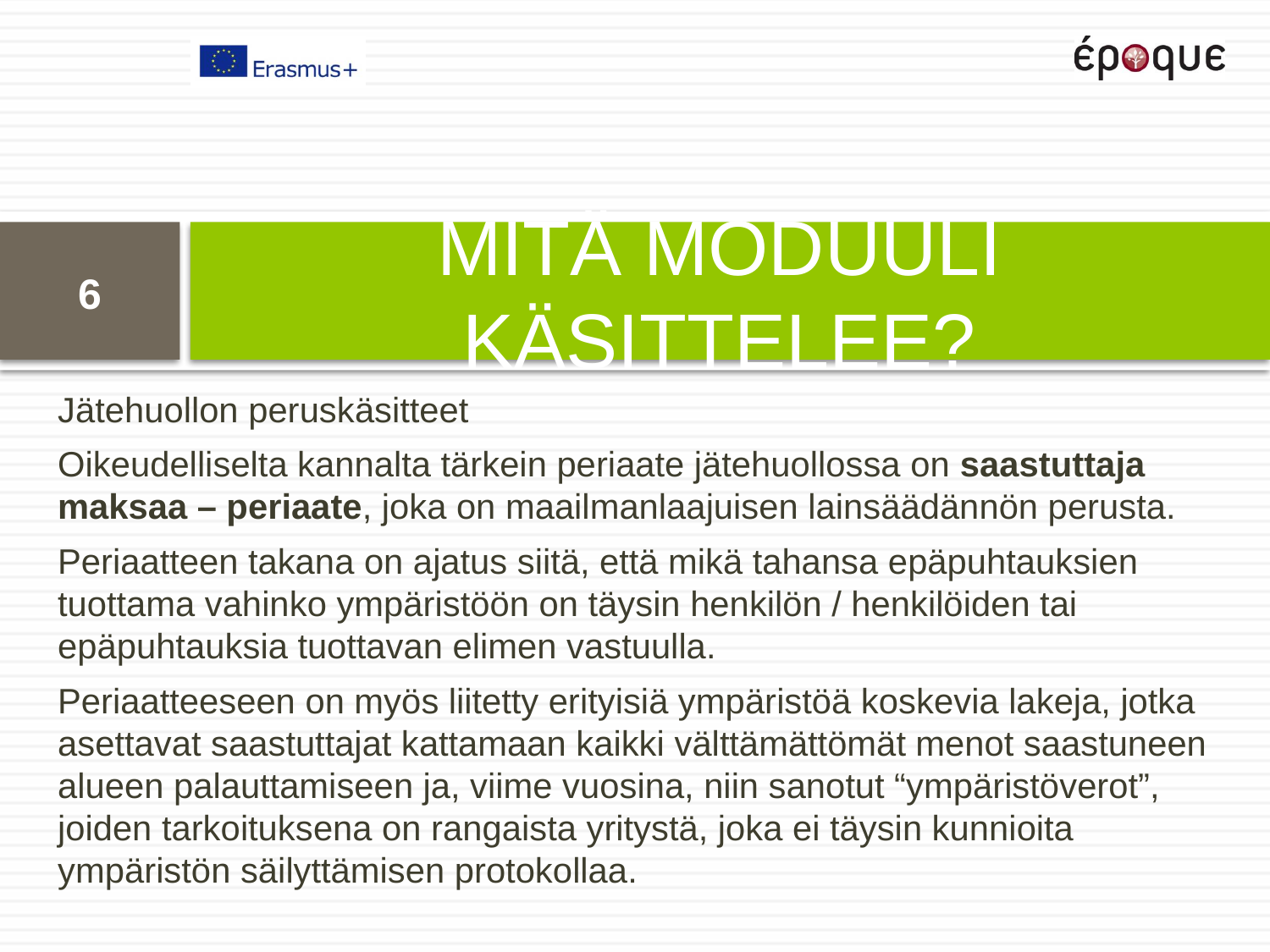

# MITÄ MODUULI KÄSITTELEE?
6
Jätehuollon peruskäsitteet
Oikeudelliselta kannalta tärkein periaate jätehuollossa on saastuttaja maksaa – periaate, joka on maailmanlaajuisen lainsäädännön perusta.
Periaatteen takana on ajatus siitä, että mikä tahansa epäpuhtauksien tuottama vahinko ympäristöön on täysin henkilön / henkilöiden tai epäpuhtauksia tuottavan elimen vastuulla.
Periaatteeseen on myös liitetty erityisiä ympäristöä koskevia lakeja, jotka asettavat saastuttajat kattamaan kaikki välttämättömät menot saastuneen alueen palauttamiseen ja, viime vuosina, niin sanotut “ympäristöverot”, joiden tarkoituksena on rangaista yritystä, joka ei täysin kunnioita ympäristön säilyttämisen protokollaa.